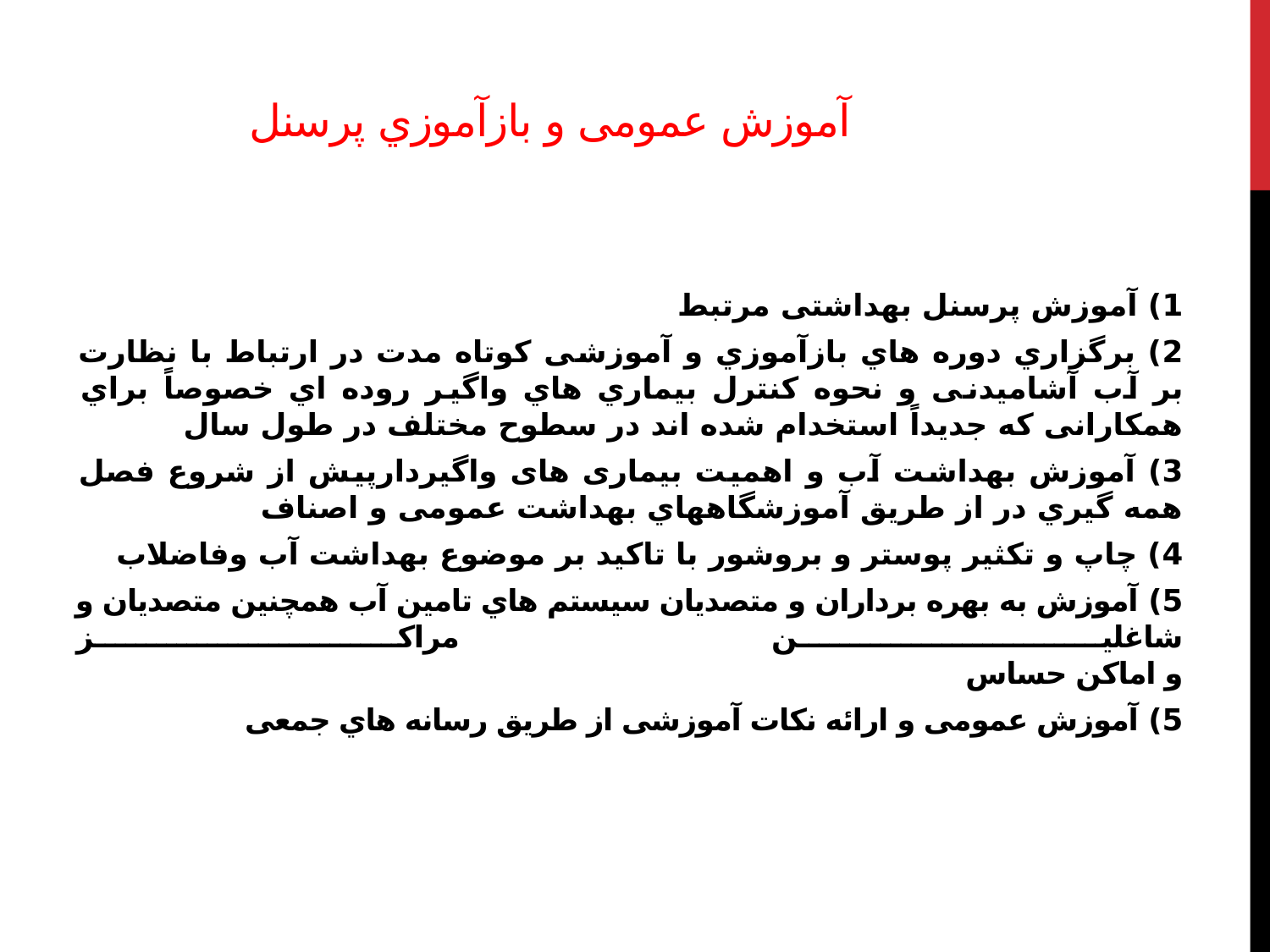

# آموزش عمومی و بازآموزي پرسنل
1) آموزش پرسنل بهداشتی مرتبط
2) برگزاري دوره هاي بازآموزي و آموزشی کوتاه مدت در ارتباط با نظارت بر آب آشامیدنی و نحوه کنترل بیماري هاي واگیر روده اي خصوصاً براي همکارانی که جدیداً استخدام شده اند در سطوح مختلف در طول سال
3) آموزش بهداشت آب و اهمیت بیماری های واگیردارپیش از شروع فصل همه گیري در از طریق آموزشگاههاي بهداشت عمومی و اصناف
4) چاپ و تکثیر پوستر و بروشور با تاکید بر موضوع بهداشت آب وفاضلاب
5) آموزش به بهره برداران و متصدیان سیستم هاي تامین آب همچنین متصدیان و شاغلین مراکز
و اماکن حساس
5) آموزش عمومی و ارائه نکات آموزشی از طریق رسانه هاي جمعی